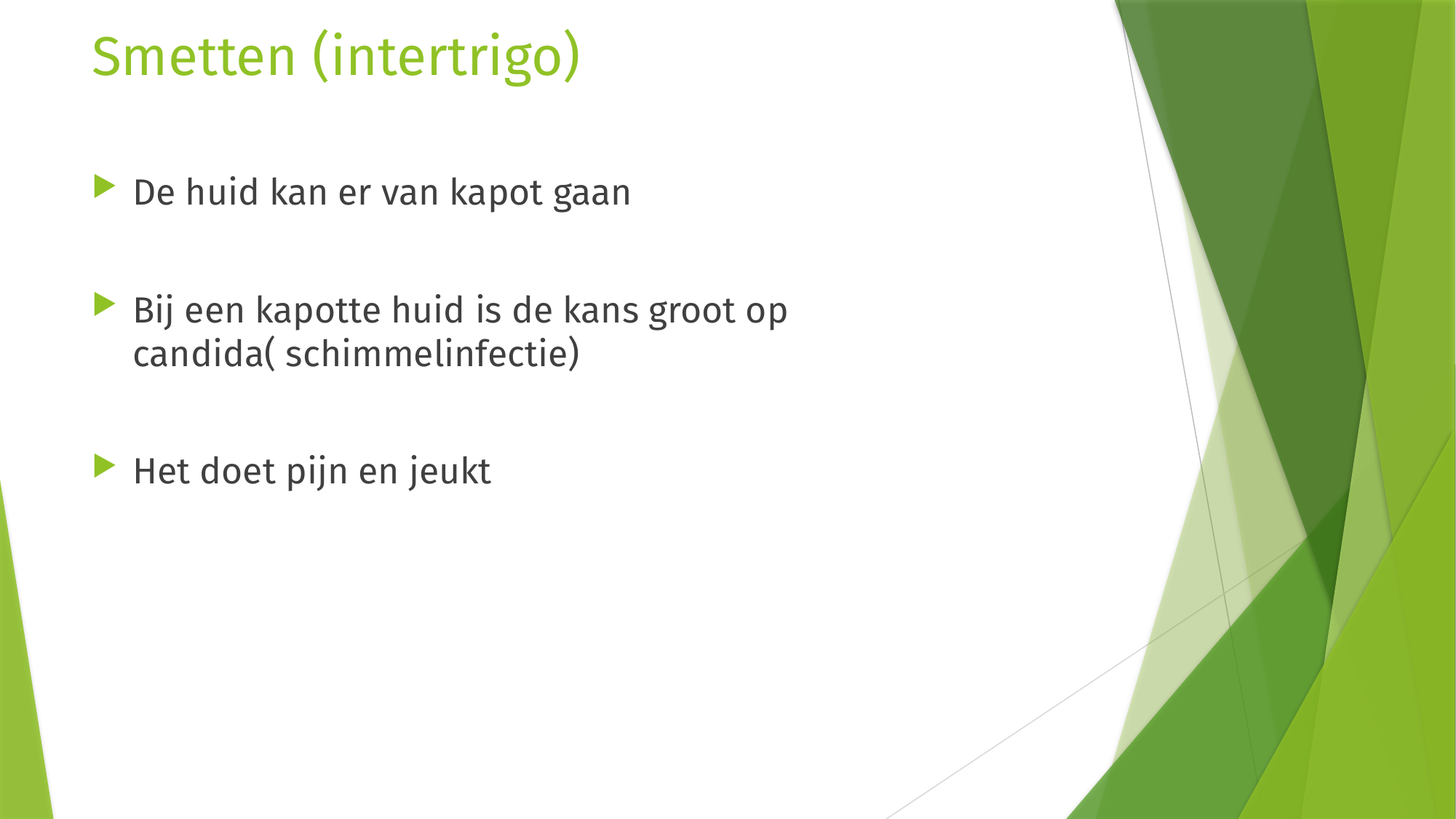

# Smetten (intertrigo)
De huid kan er van kapot gaan

Bij een kapotte huid is de kans groot op candida( schimmelinfectie)

Het doet pijn en jeukt